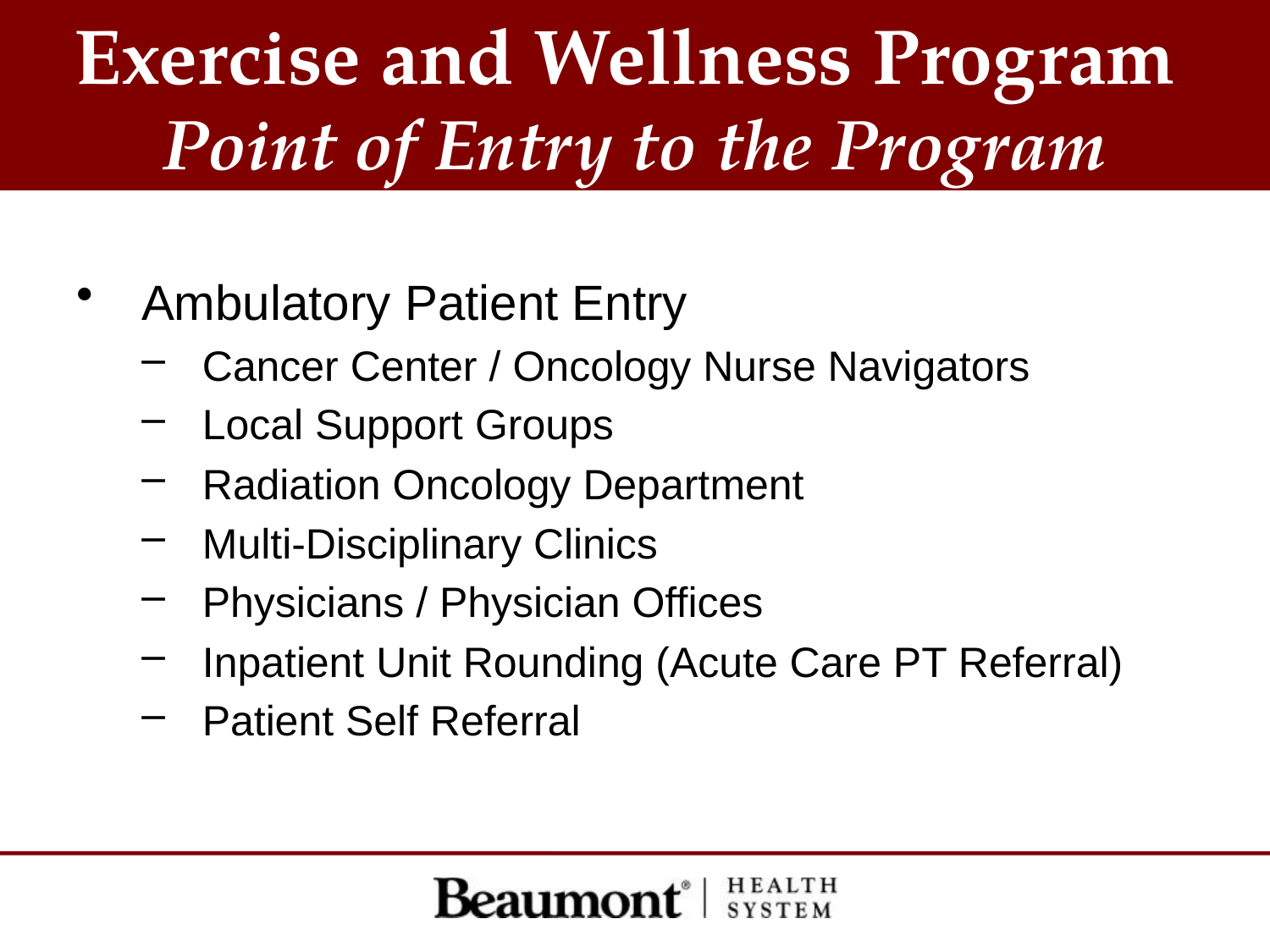

Exercise and Wellness Program
Point of Entry to the Program
Ambulatory Patient Entry
Cancer Center / Oncology Nurse Navigators
Local Support Groups
Radiation Oncology Department
Multi-Disciplinary Clinics
Physicians / Physician Offices
Inpatient Unit Rounding (Acute Care PT Referral)
Patient Self Referral